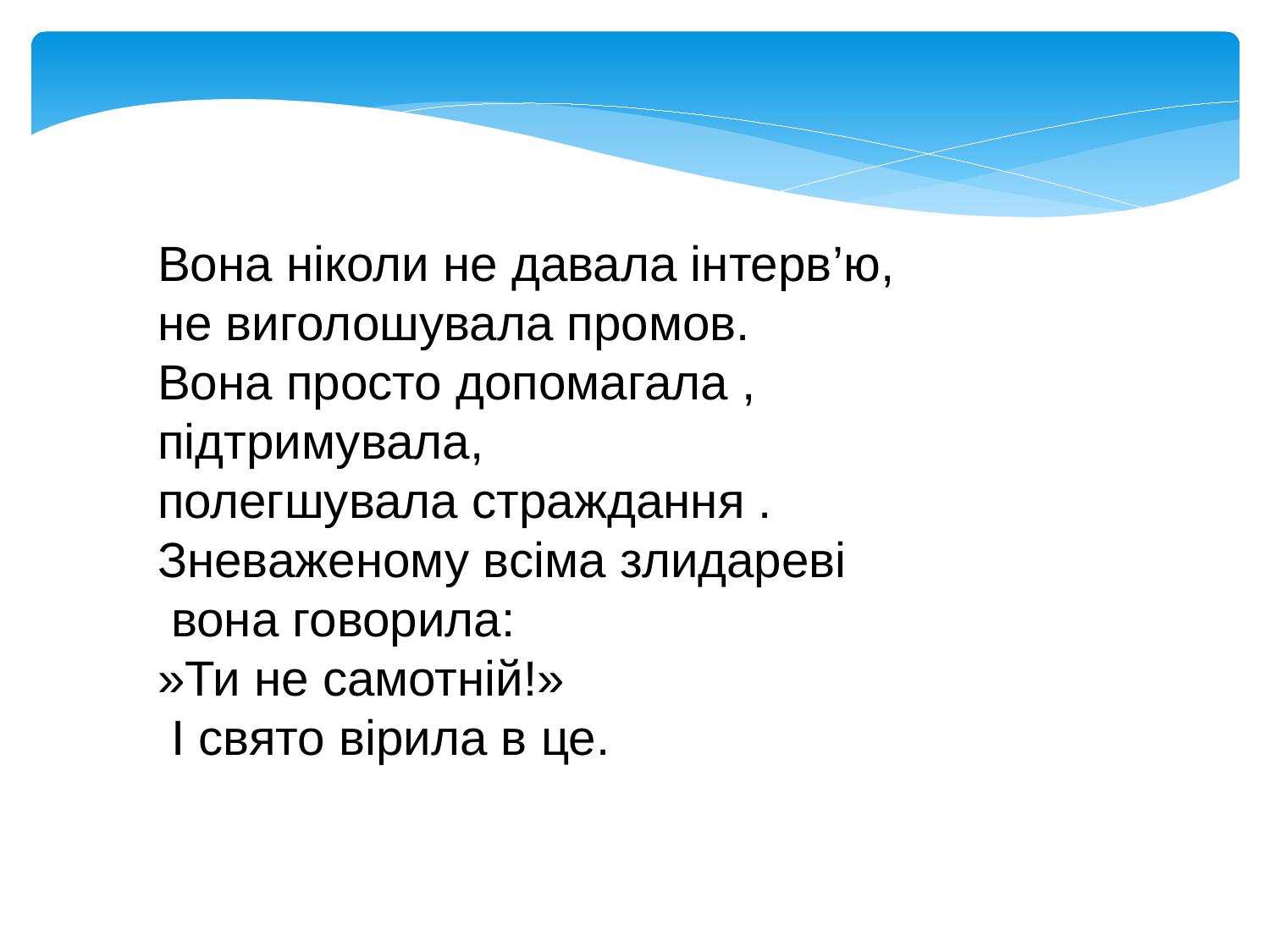

Вона ніколи не давала інтерв’ю,
не виголошувала промов.
Вона просто допомагала , підтримувала,
полегшувала страждання . Зневаженому всіма злидареві
 вона говорила:
»Ти не самотній!»
 І свято вірила в це.